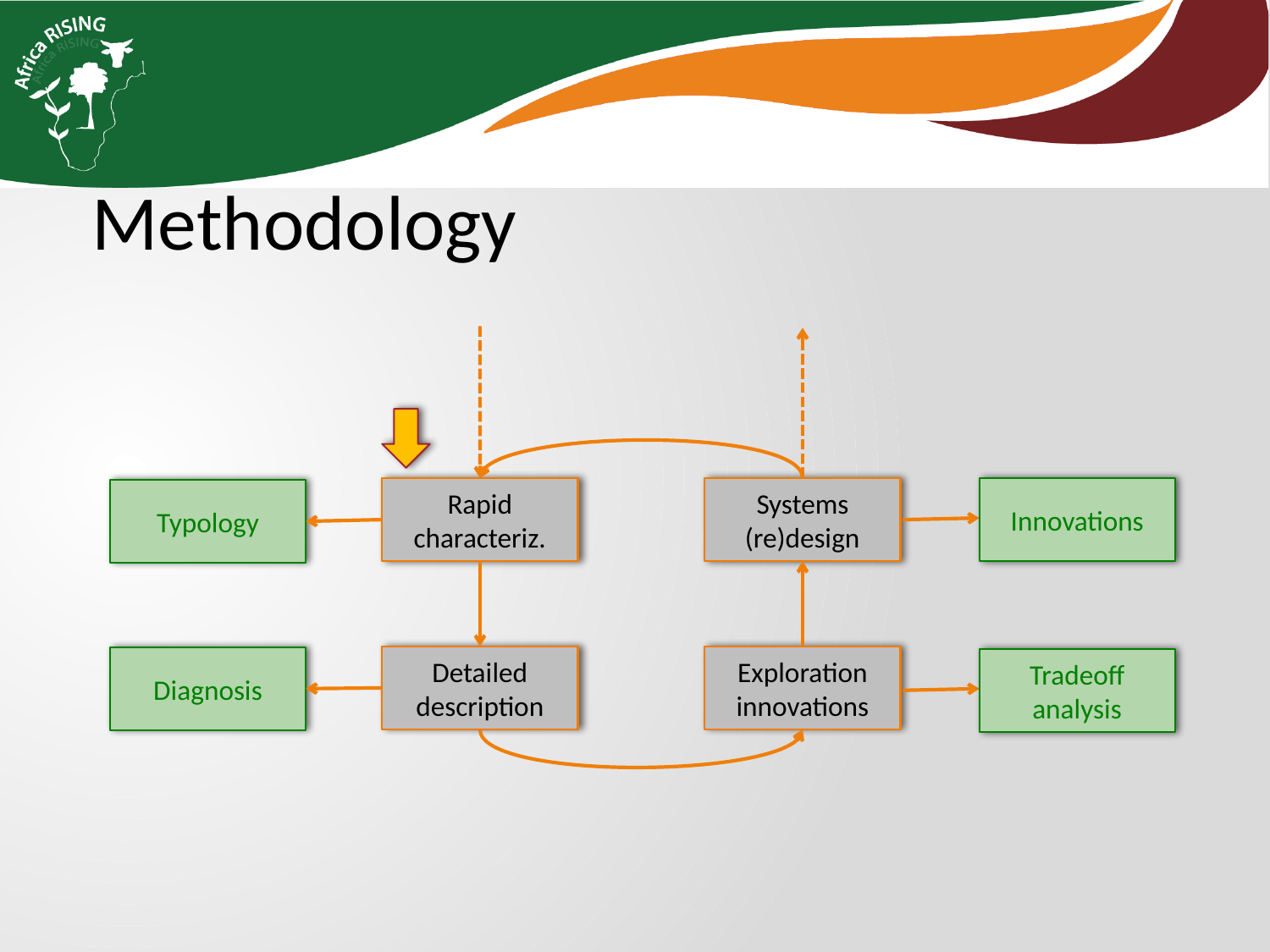

Methodology

Rapid characteriz.
Systems
(re)design
Innovations
Typology
Detailed description
Exploration
innovations
Diagnosis
Tradeoff analysis